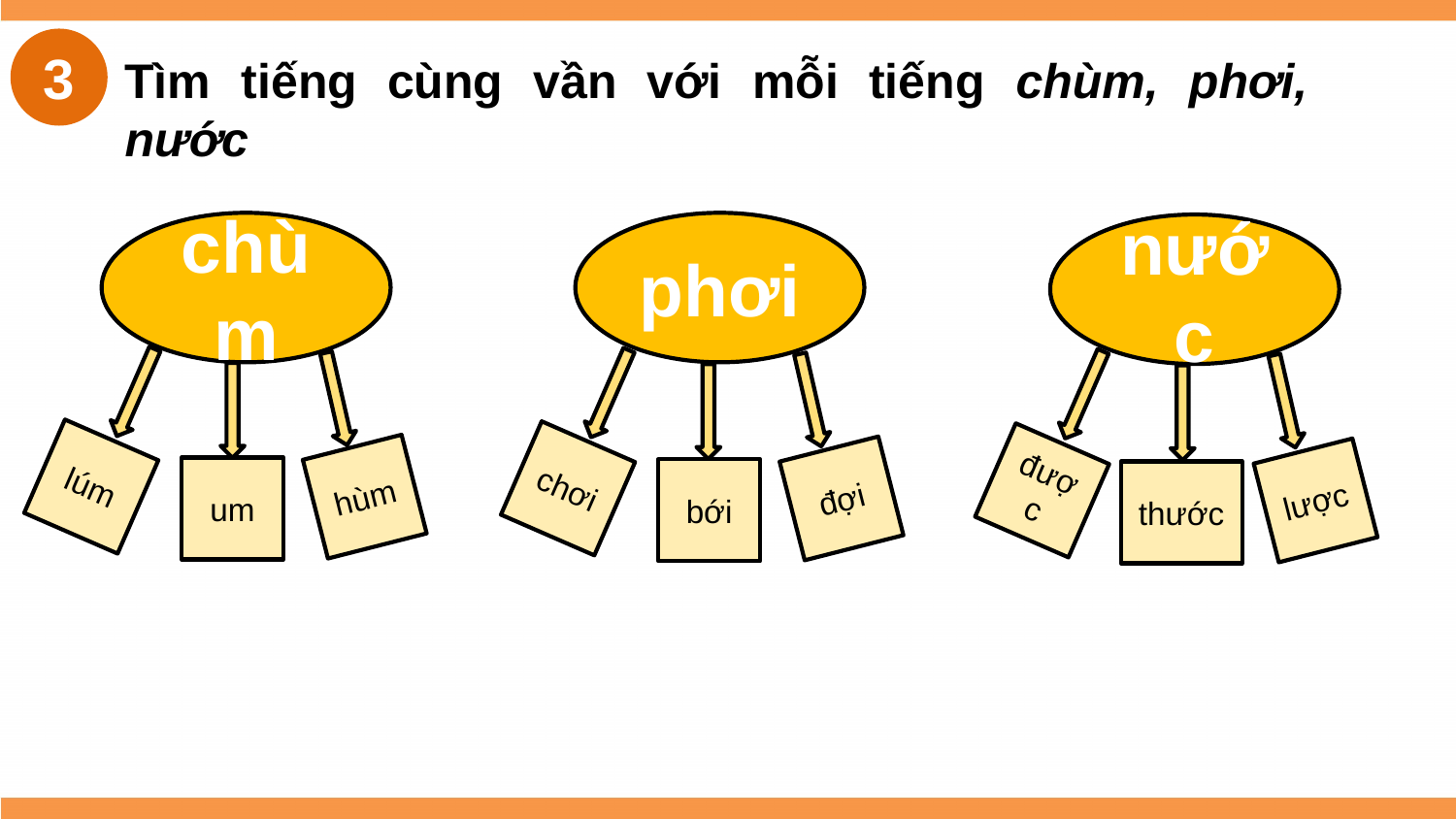

3
Tìm tiếng cùng vần với mỗi tiếng chùm, phơi, nước
chùm
phơi
nước

lúm
chơi
được
hùm
đợi
lược
um
bới
thước